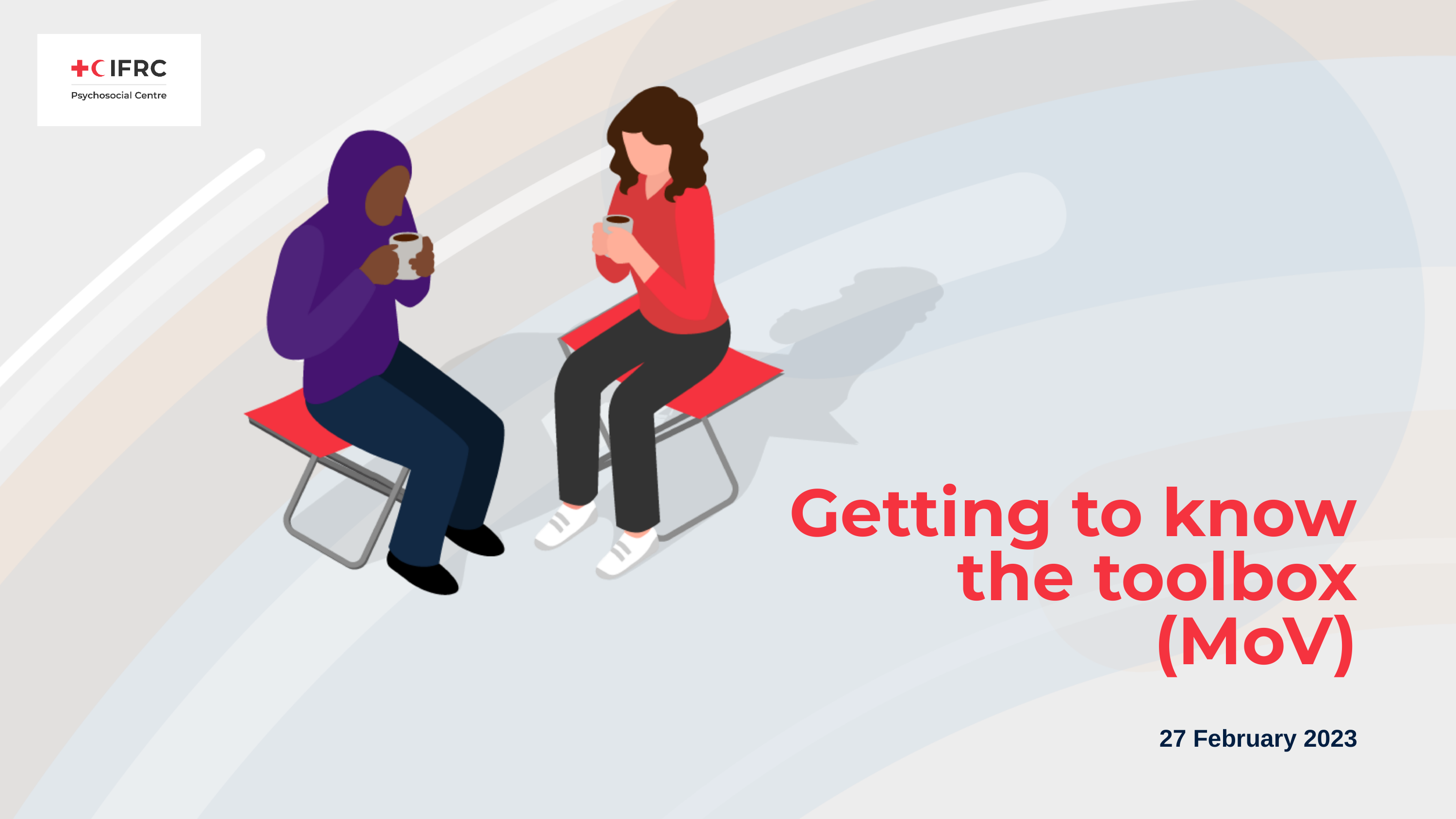

# Getting to know the toolbox (MoV)